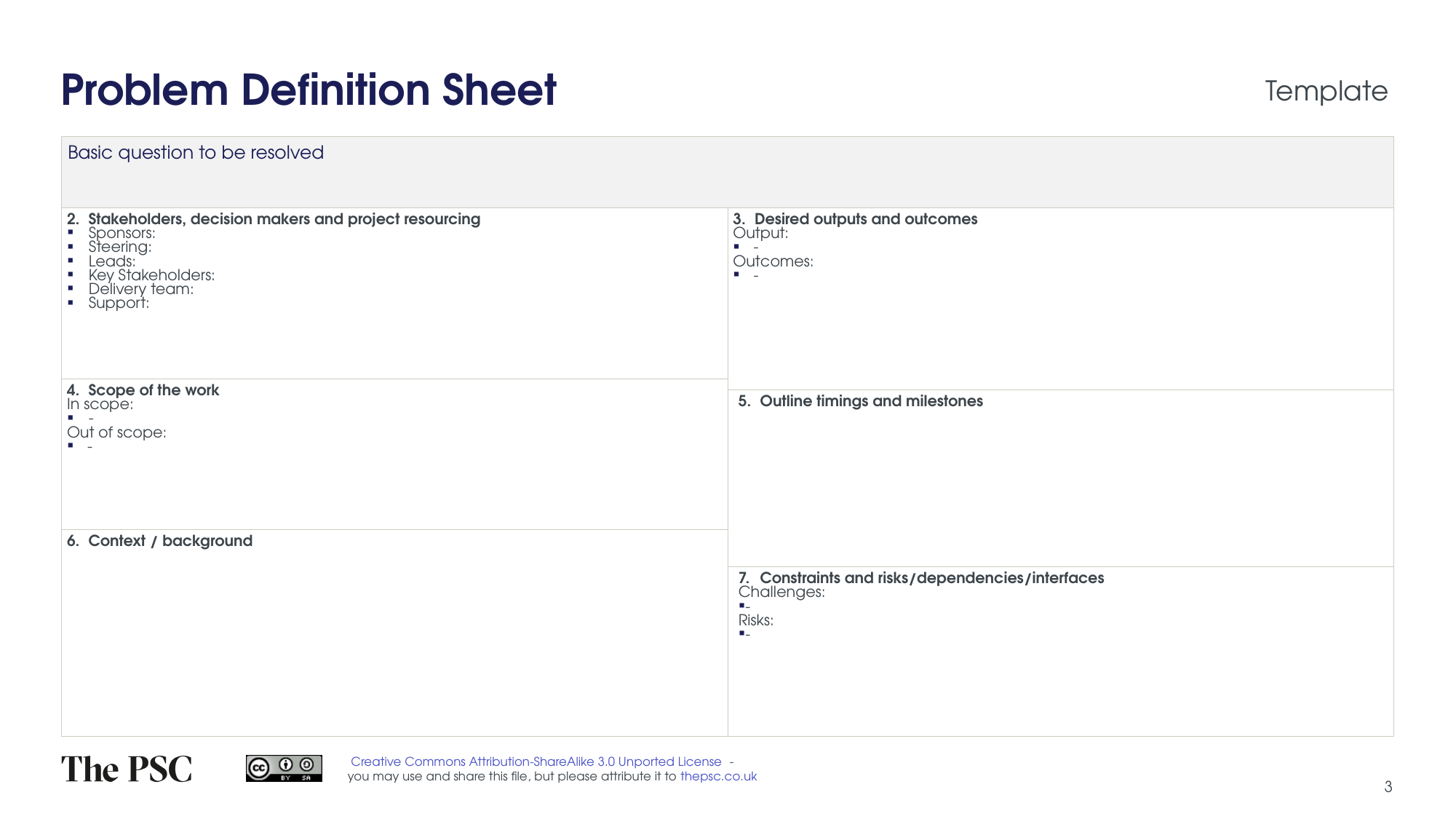

Problem Definition Sheet
Template
Basic question to be resolved

| Desired outputs and outcomes Output: - Outcomes: - |
| --- |
| Outline timings and milestones |
| Constraints and risks/dependencies/interfaces Challenges: - Risks: - |
| Stakeholders, decision makers and project resourcing Sponsors: Steering: Leads: Key Stakeholders: Delivery team: Support: |
| --- |
| Scope of the work In scope: - Out of scope: - |
| Context / background |
3